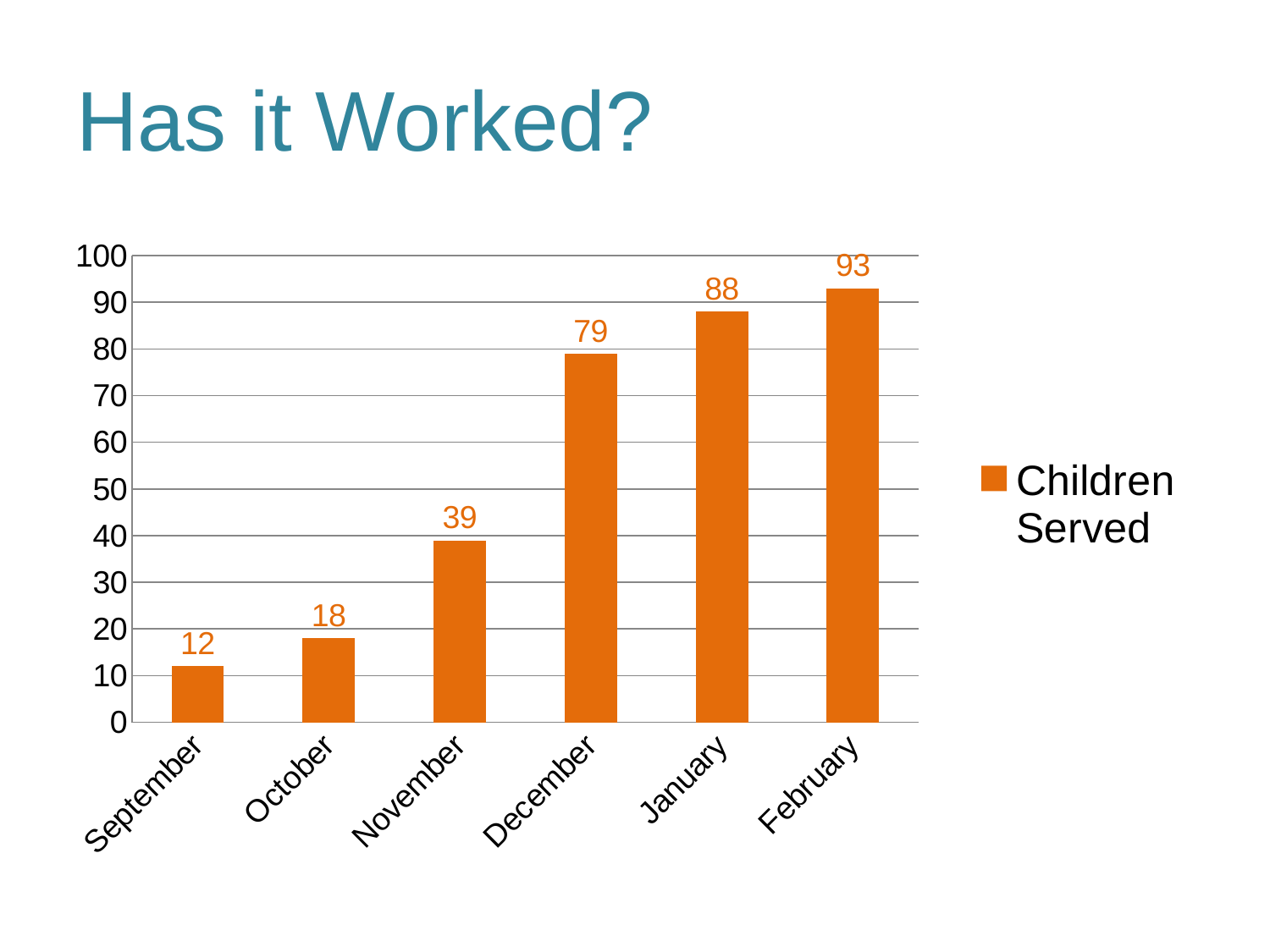

# Has it Worked?

### Chart

| Category |
|---|

### Chart

| Category | Children Served |
|---|---|
| September | 12.0 |
| October | 18.0 |
| November | 39.0 |
| December | 79.0 |
| January | 88.0 |
| February | 93.0 |